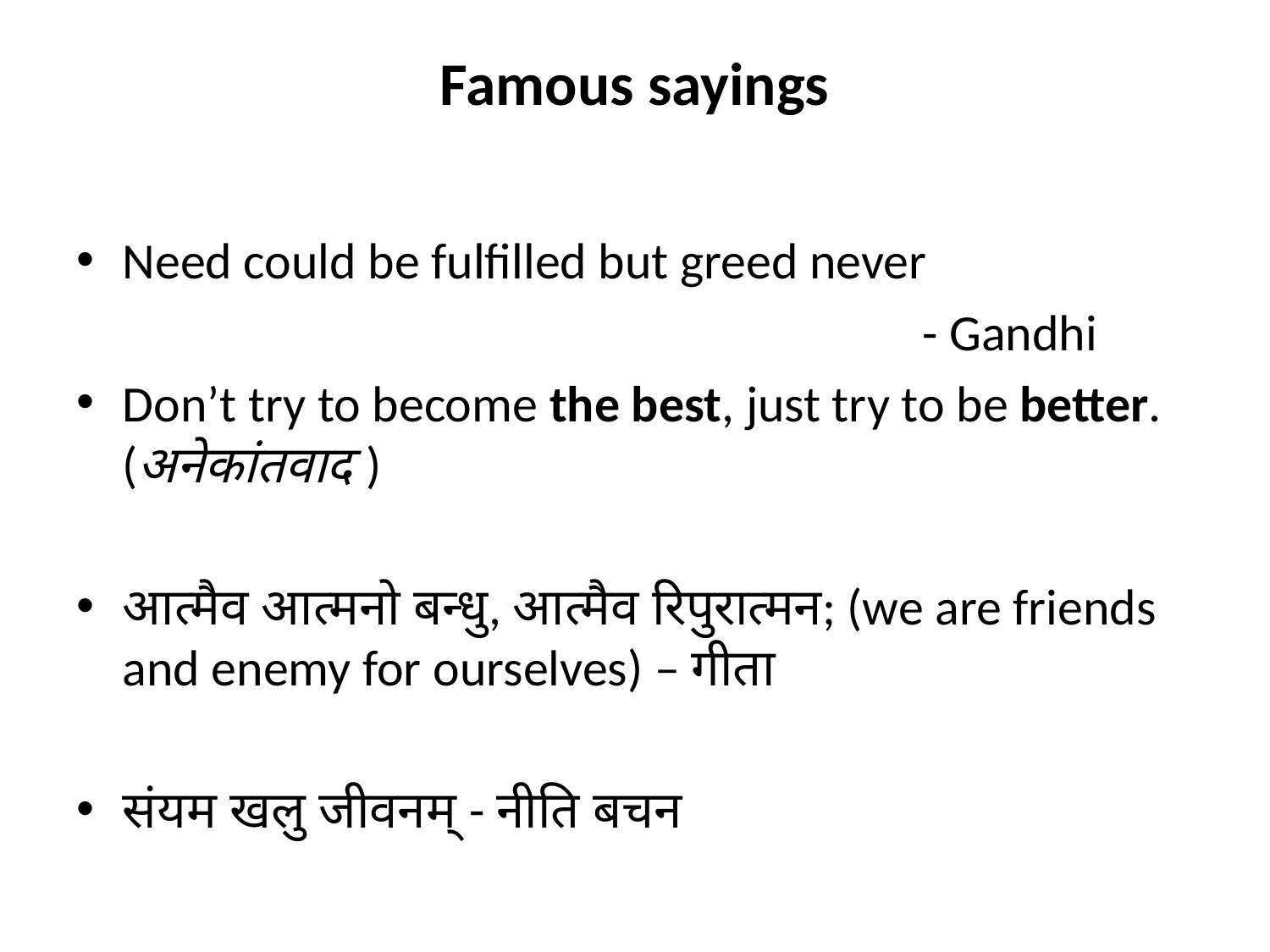

# Famous sayings
Need could be fulfilled but greed never
								- Gandhi
Don’t try to become the best, just try to be better. (अनेकांतवाद )

आत्मैव आत्मनो बन्धु, आत्मैव रिपुरात्मन; (we are friends and enemy for ourselves) – गीता

संयम खलु जीवनम् - नीति बचन